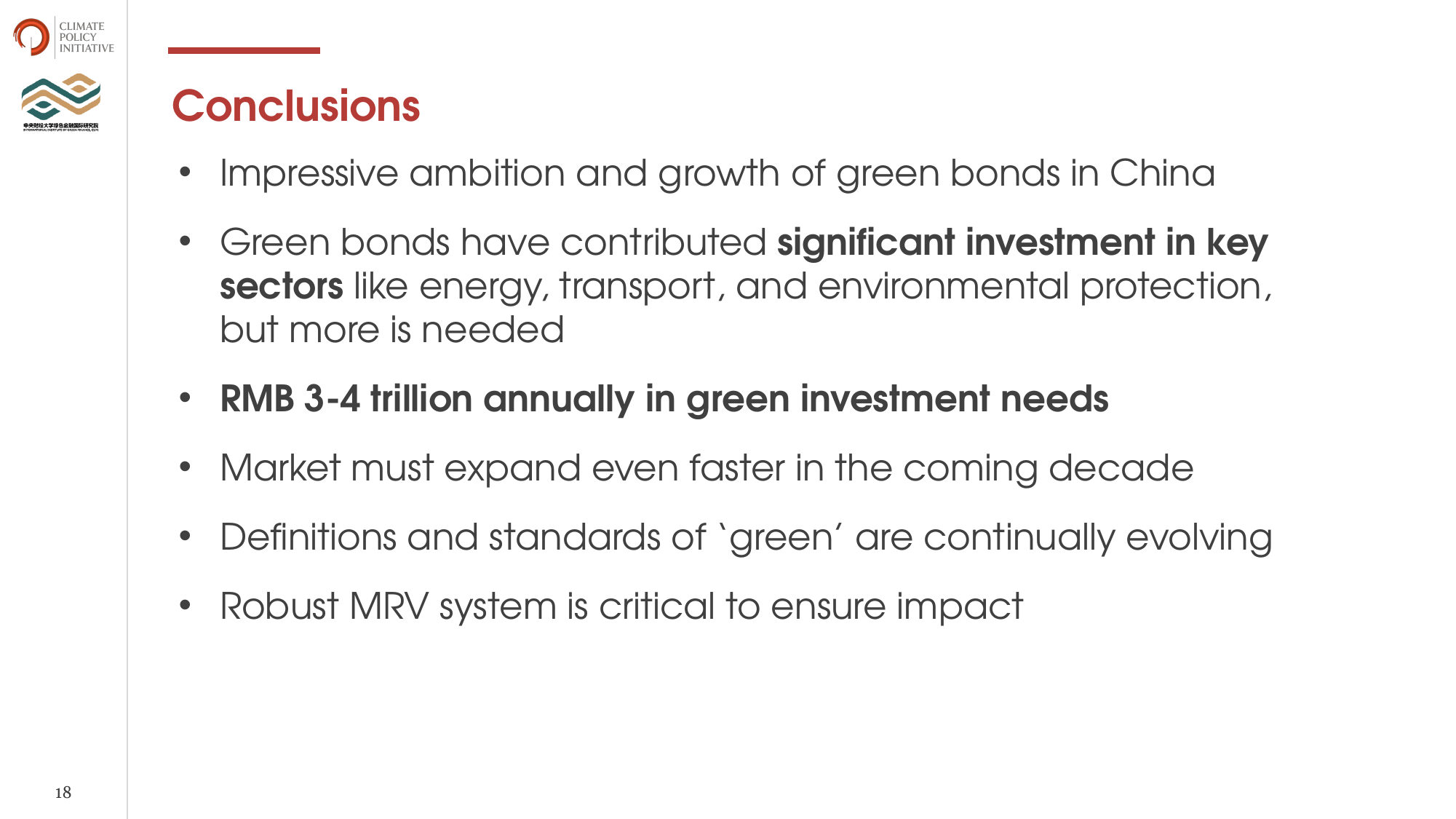

Conclusions
Impressive ambition and growth of green bonds in China
Green bonds have contributed significant investment in key sectors like energy, transport, and environmental protection, but more is needed
RMB 3-4 trillion annually in green investment needs
Market must expand even faster in the coming decade
Definitions and standards of ‘green’ are continually evolving
Robust MRV system is critical to ensure impact